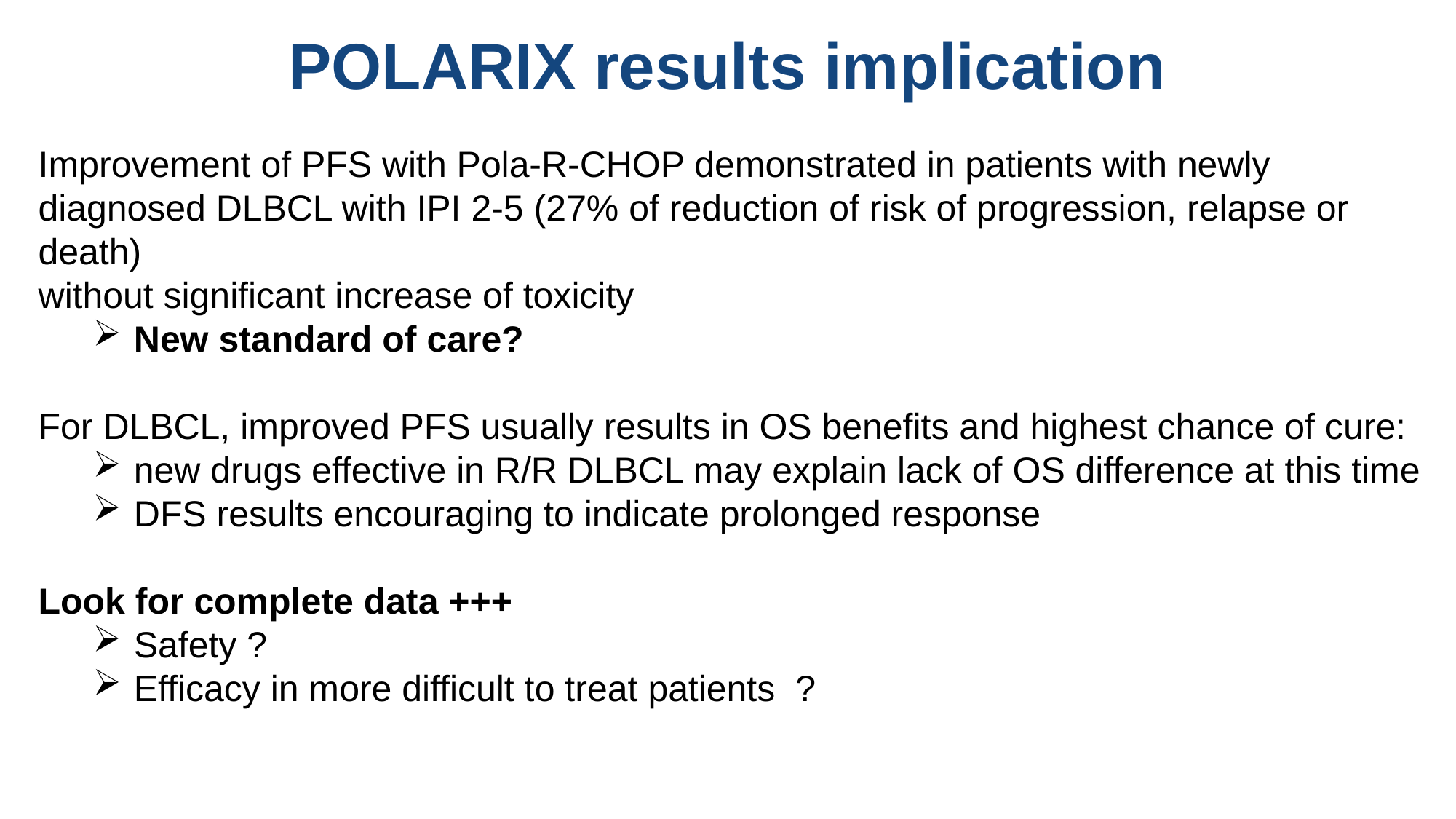

# POLARIX results implication
Improvement of PFS with Pola-R-CHOP demonstrated in patients with newly diagnosed DLBCL with IPI 2-5 (27% of reduction of risk of progression, relapse or death)
without significant increase of toxicity
New standard of care?

For DLBCL, improved PFS usually results in OS benefits and highest chance of cure:
new drugs effective in R/R DLBCL may explain lack of OS difference at this time
DFS results encouraging to indicate prolonged response

Look for complete data +++
Safety ?
Efficacy in more difficult to treat patients  ?